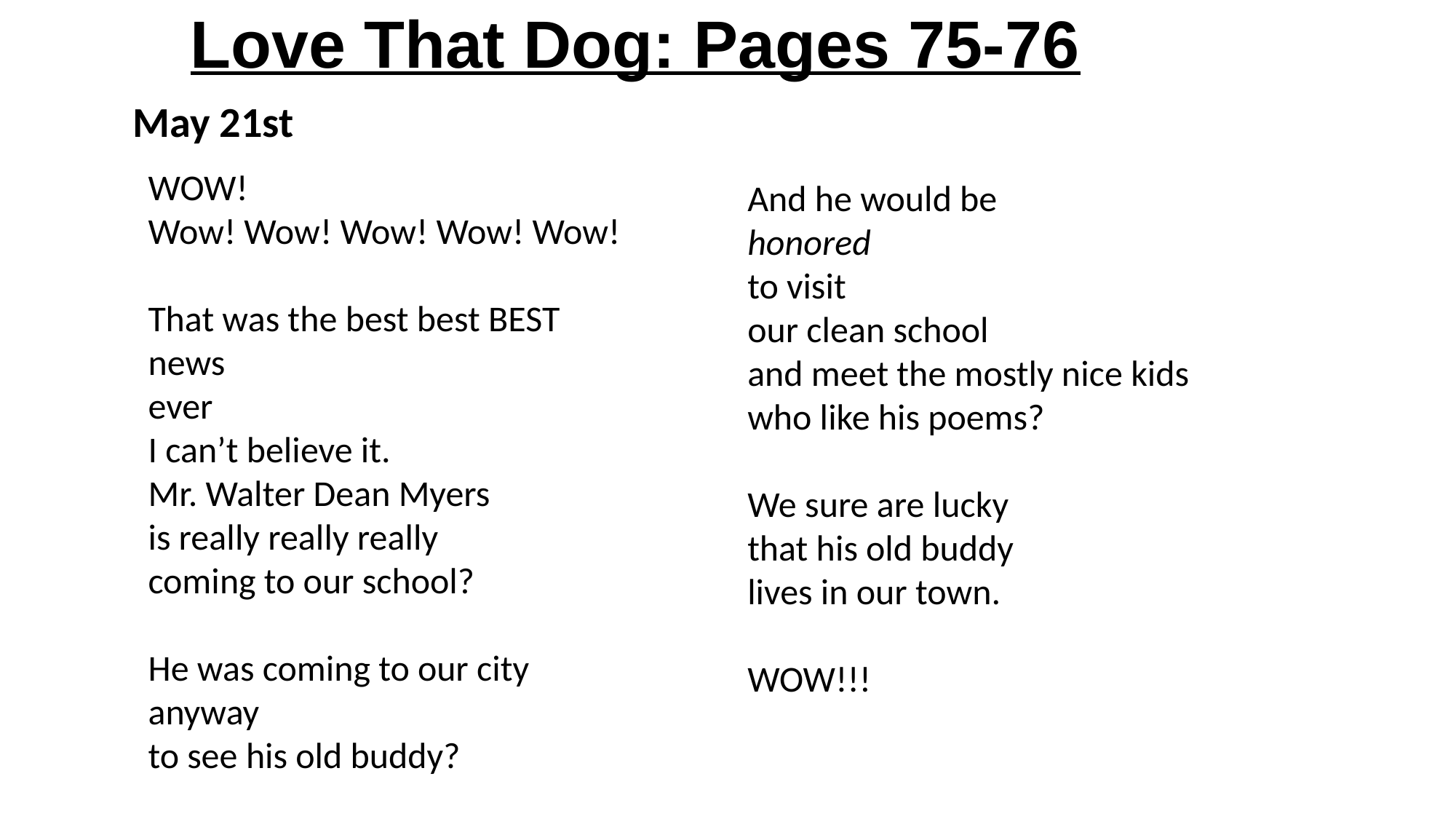

# Love That Dog: Pages 75-76
May 21st
WOW!
Wow! Wow! Wow! Wow! Wow!
That was the best best BEST
news
ever
I can’t believe it.
Mr. Walter Dean Myers
is really really really
coming to our school?
He was coming to our city
anyway
to see his old buddy?
And he would be
honored
to visit
our clean school
and meet the mostly nice kids
who like his poems?
We sure are lucky
that his old buddy
lives in our town.
WOW!!!